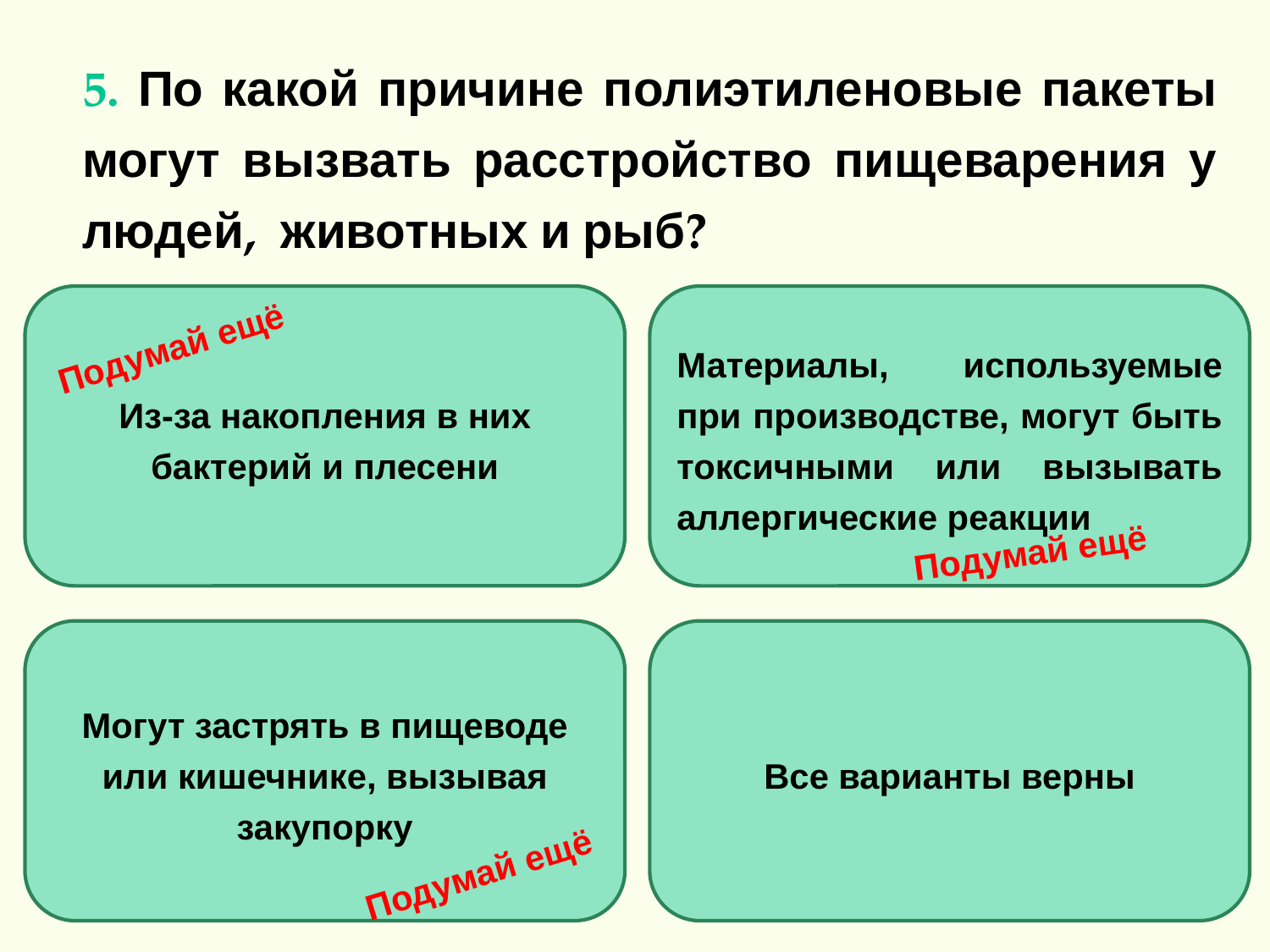

5. По какой причине полиэтиленовые пакеты могут вызвать расстройство пищеварения у людей,  животных и рыб?
Из-за накопления в них бактерий и плесени
Материалы, используемые при производстве, могут быть токсичными или вызывать аллергические реакции
Подумай ещё
Подумай ещё
Могут застрять в пищеводе или кишечнике, вызывая закупорку
Все варианты верны
Подумай ещё